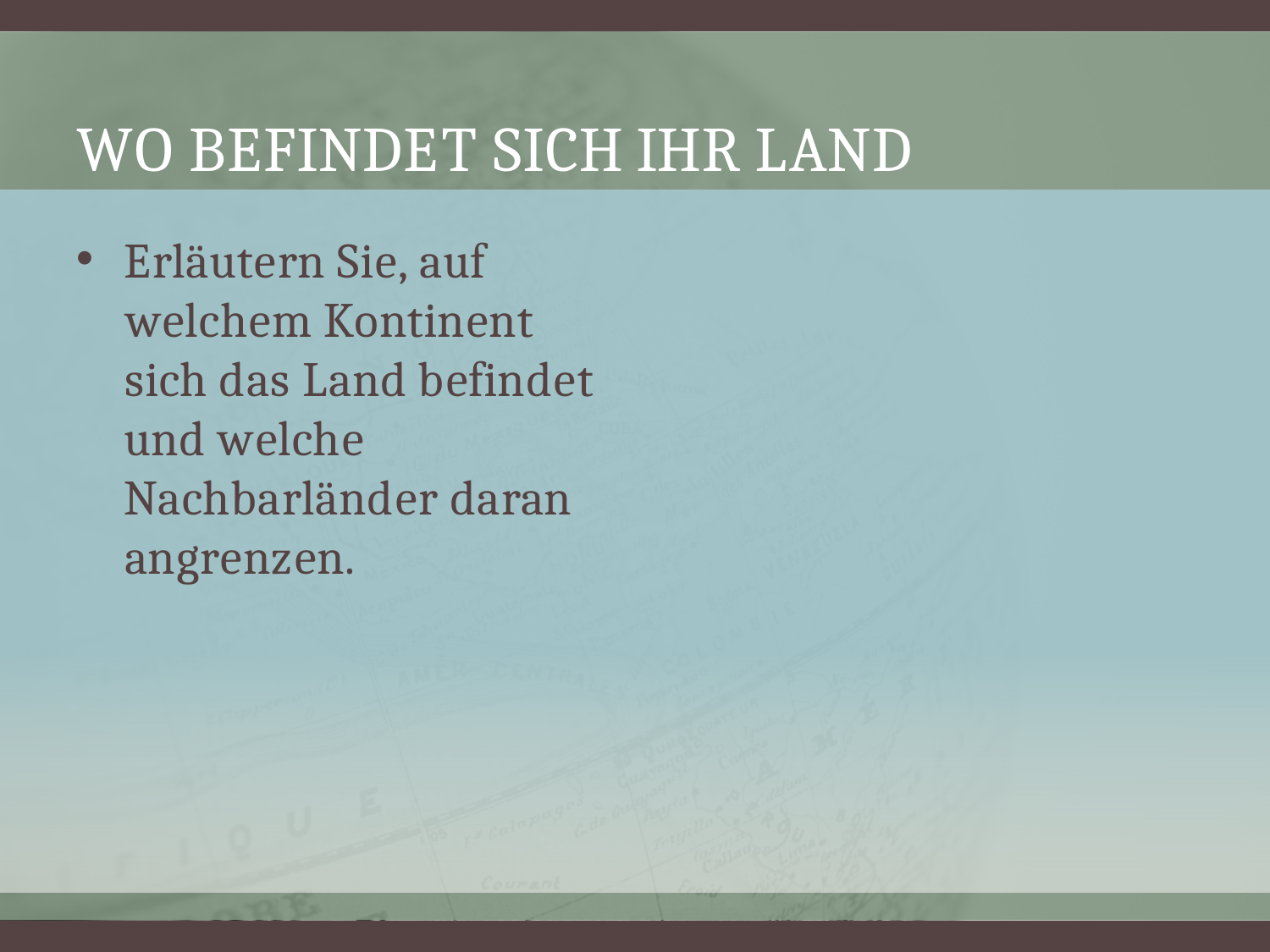

# Wo befindet sich Ihr Land
Erläutern Sie, auf welchem Kontinent sich das Land befindet und welche Nachbarländer daran angrenzen.